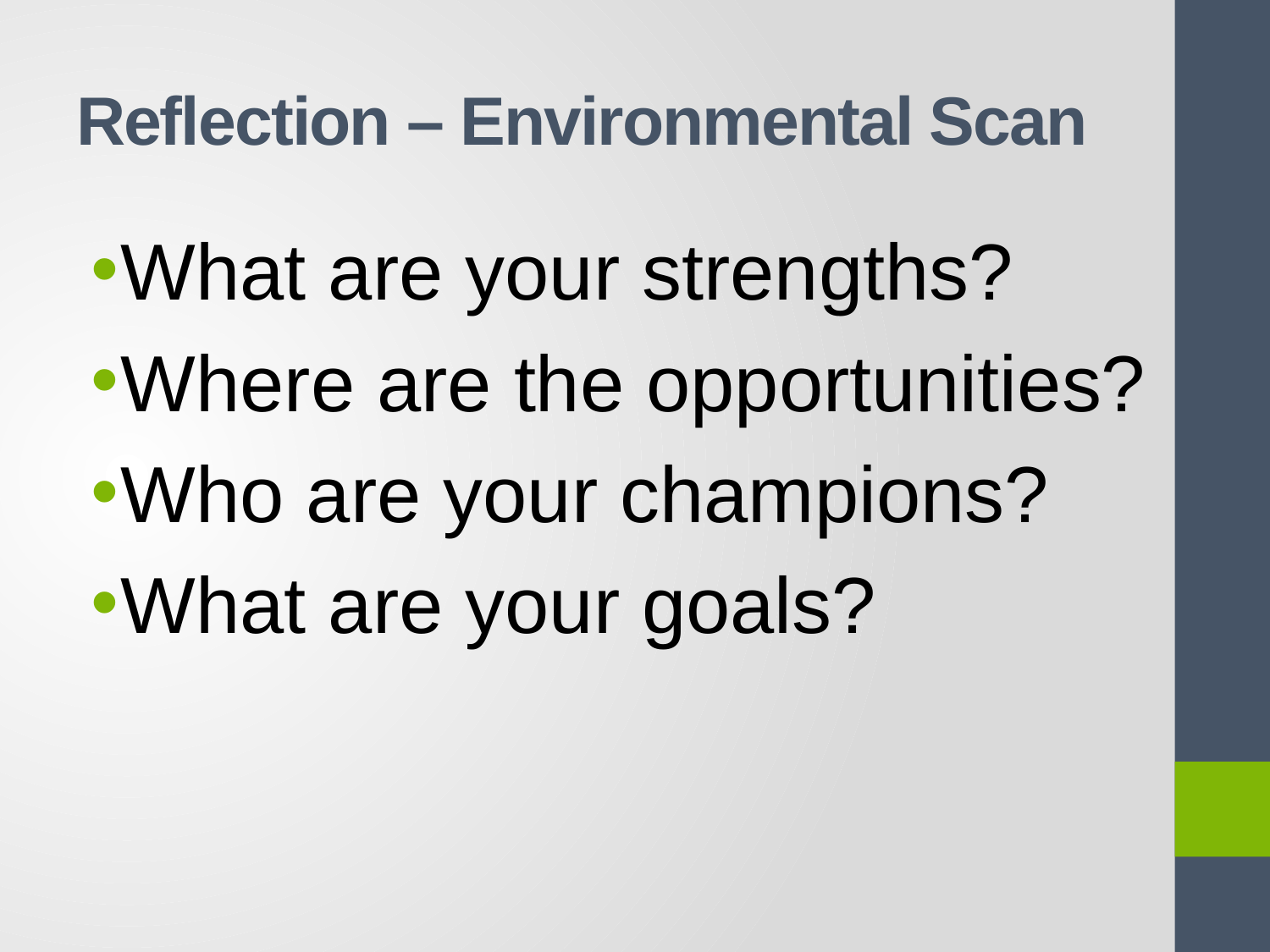

# Reflection – Environmental Scan
What are your strengths?
Where are the opportunities?
Who are your champions?
What are your goals?